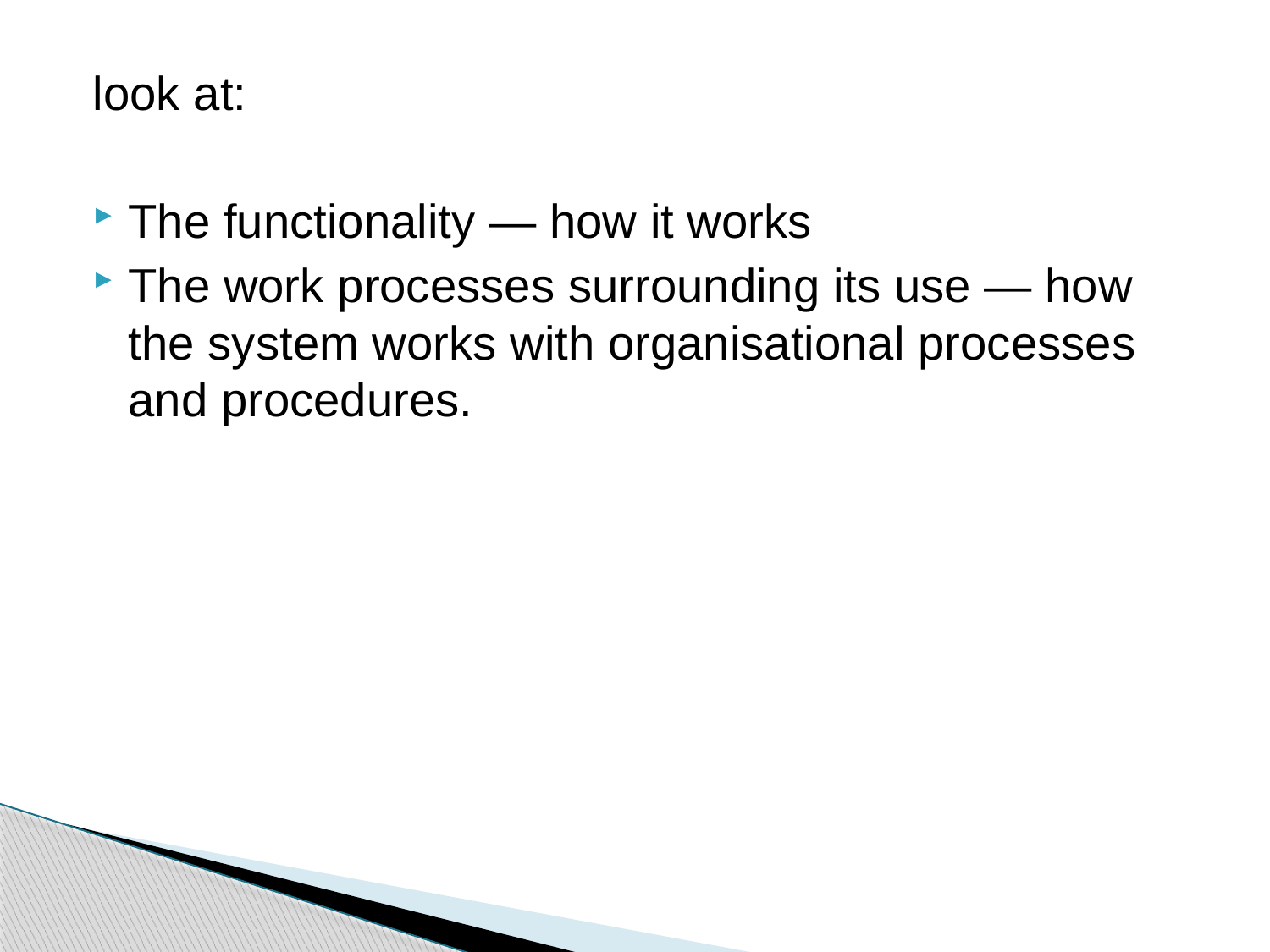

look at:

The functionality — how it works
The work processes surrounding its use — how the system works with organisational processes and procedures.